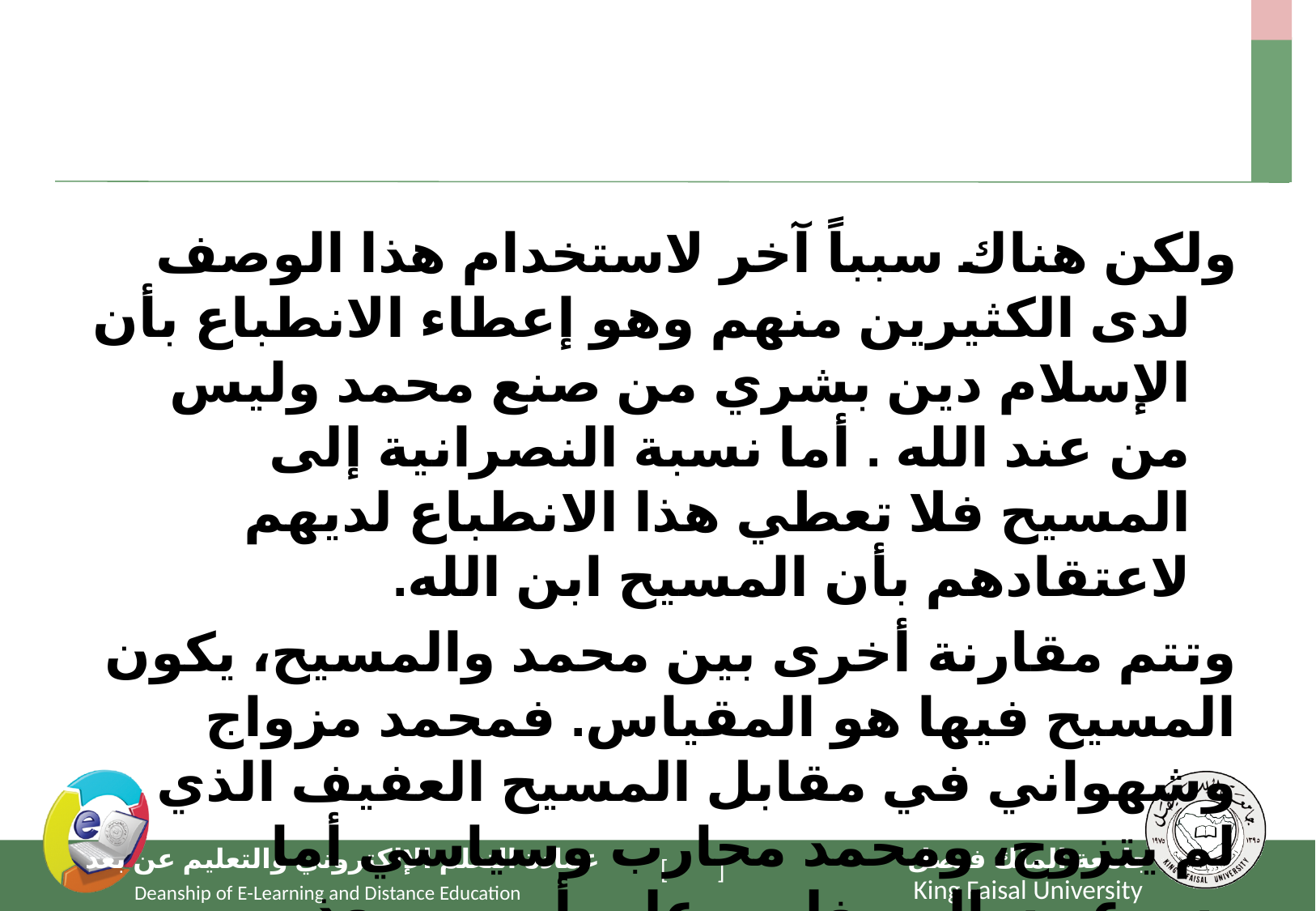

#
ولكن هناك سبباً آخر لاستخدام هذا الوصف لدى الكثيرين منهم وهو إعطاء الانطباع بأن الإسلام دين بشري من صنع محمد وليس من عند الله . أما نسبة النصرانية إلى المسيح فلا تعطي هذا الانطباع لديهم لاعتقادهم بأن المسيح ابن الله.
وتتم مقارنة أخرى بين محمد والمسيح، يكون المسيح فيها هو المقياس. فمحمد مزواج وشهواني في مقابل المسيح العفيف الذي لم يتزوج، ومحمد محارب وسياسي أما يسوع مسالم مغلوب على أمره ومعذب يدعو إلى محبة الأعداء وهكذا .